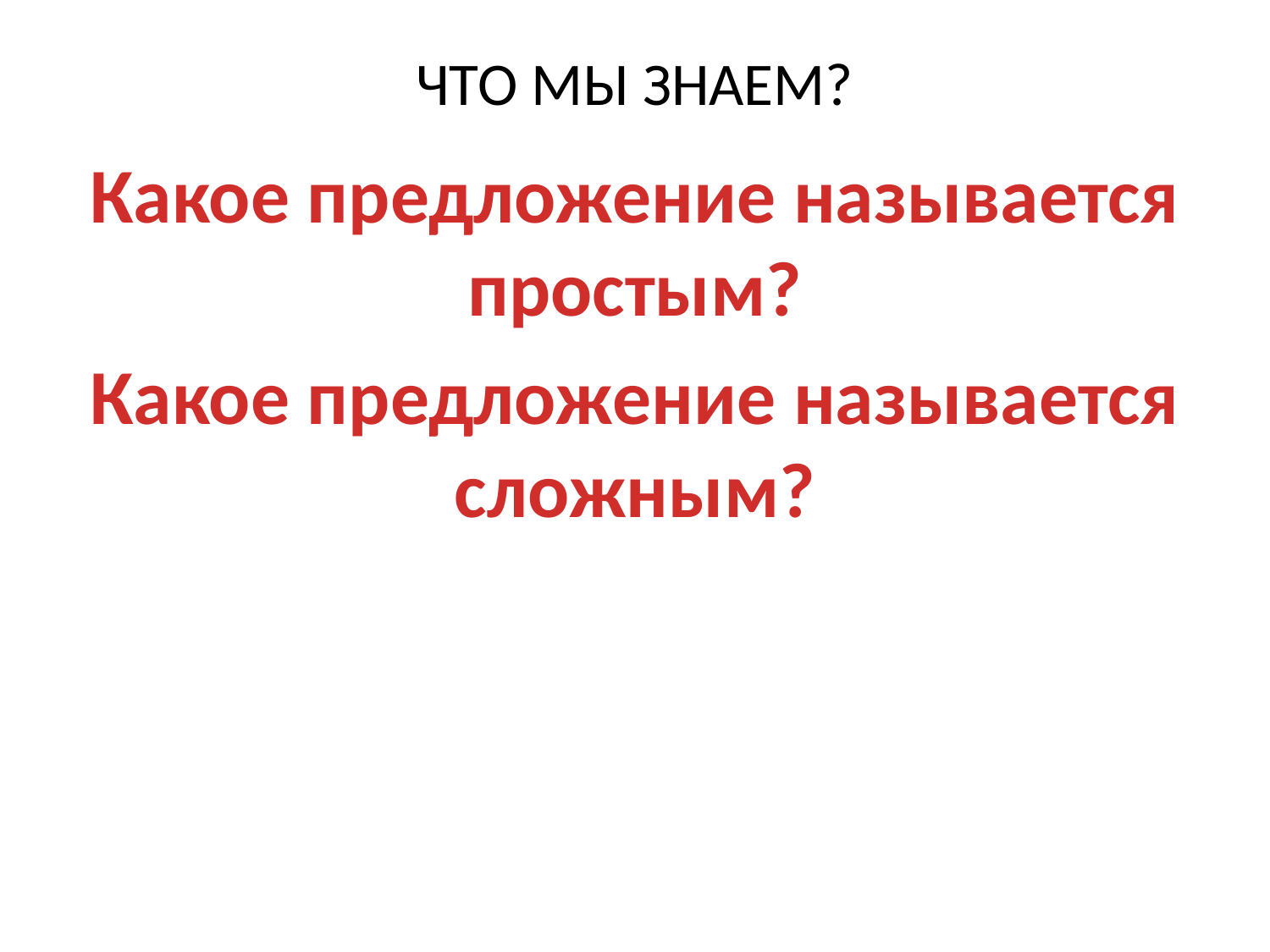

# ЧТО МЫ ЗНАЕМ?
Какое предложение называется простым?
Какое предложение называется сложным?